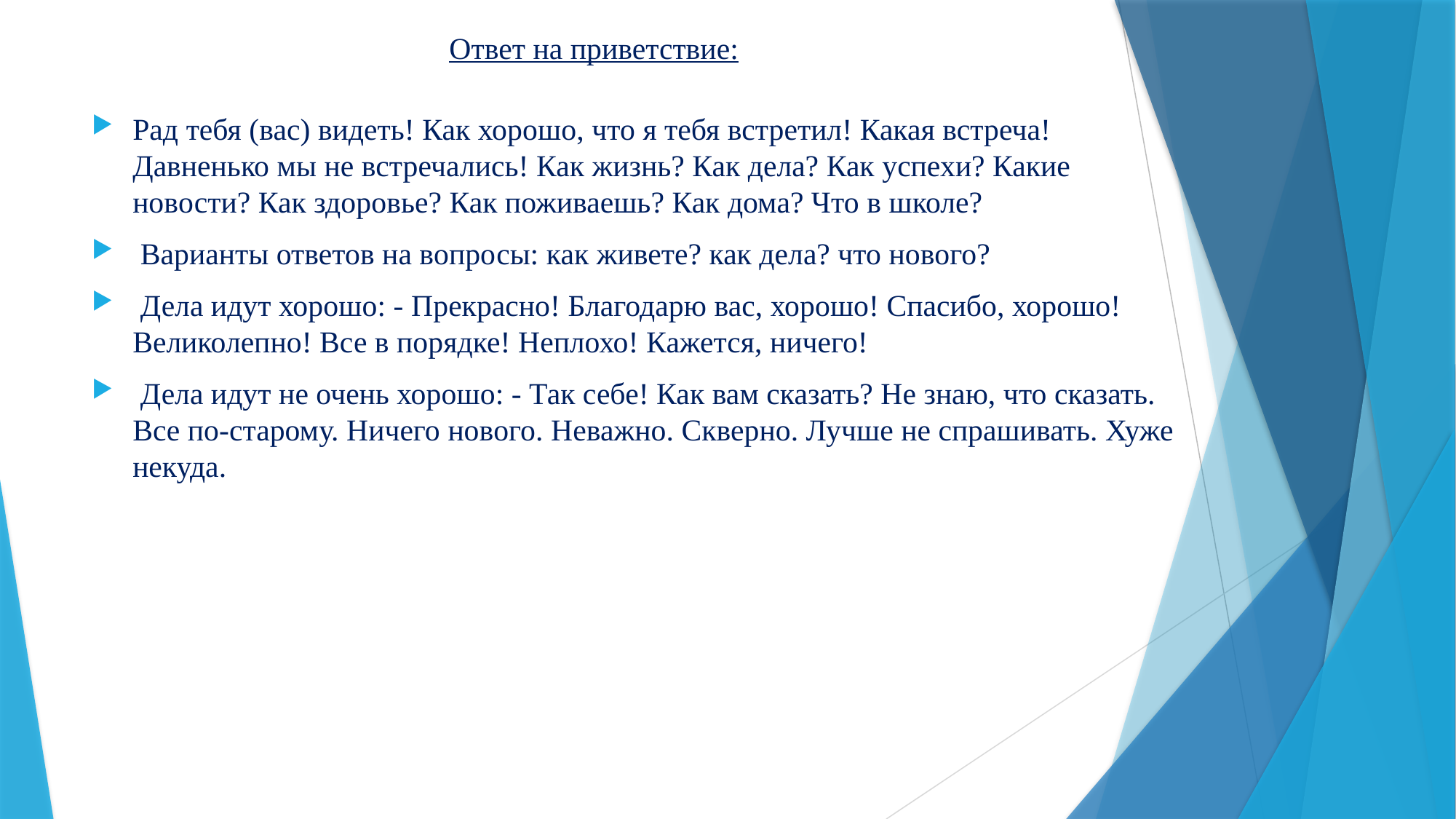

# Ответ на приветствие:
Рад тебя (вас) видеть! Как хорошо, что я тебя встретил! Какая встреча! Давненько мы не встречались! Как жизнь? Как дела? Как успехи? Какие новости? Как здоровье? Как поживаешь? Как дома? Что в школе?
 Варианты ответов на вопросы: как живете? как дела? что нового?
 Дела идут хорошо: - Прекрасно! Благодарю вас, хорошо! Спасибо, хорошо! Великолепно! Все в порядке! Неплохо! Кажется, ничего!
 Дела идут не очень хорошо: - Так себе! Как вам сказать? Не знаю, что сказать. Все по-старому. Ничего нового. Неважно. Скверно. Лучше не спрашивать. Хуже некуда.